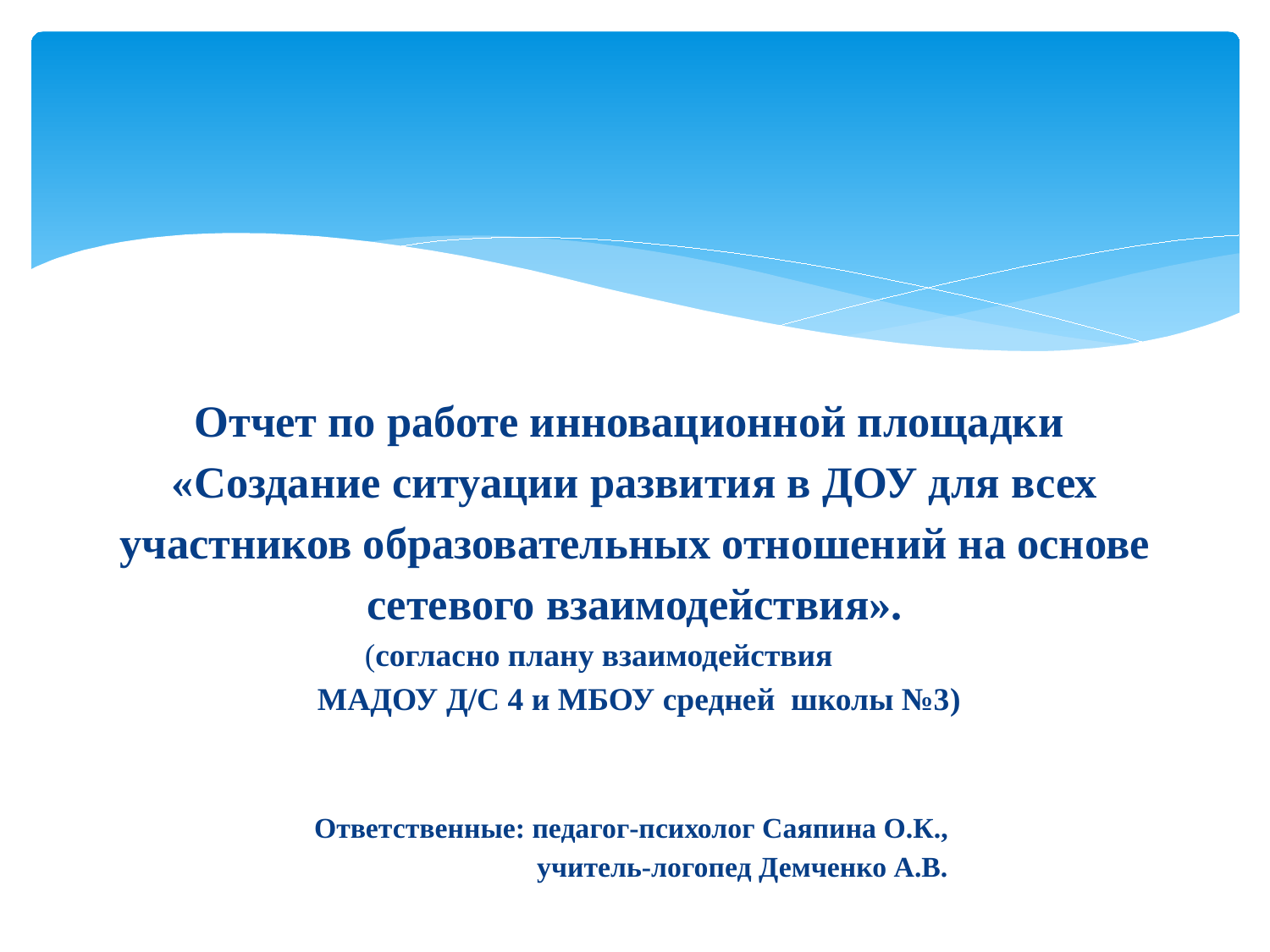

# Отчет по работе инновационной площадки «Создание ситуации развития в ДОУ для всех участников образовательных отношений на основе сетевого взаимодействия». (согласно плану взаимодействия МАДОУ Д/С 4 и МБОУ средней  школы №3) Ответственные: педагог-психолог Саяпина О.К., учитель-логопед Демченко А.В.